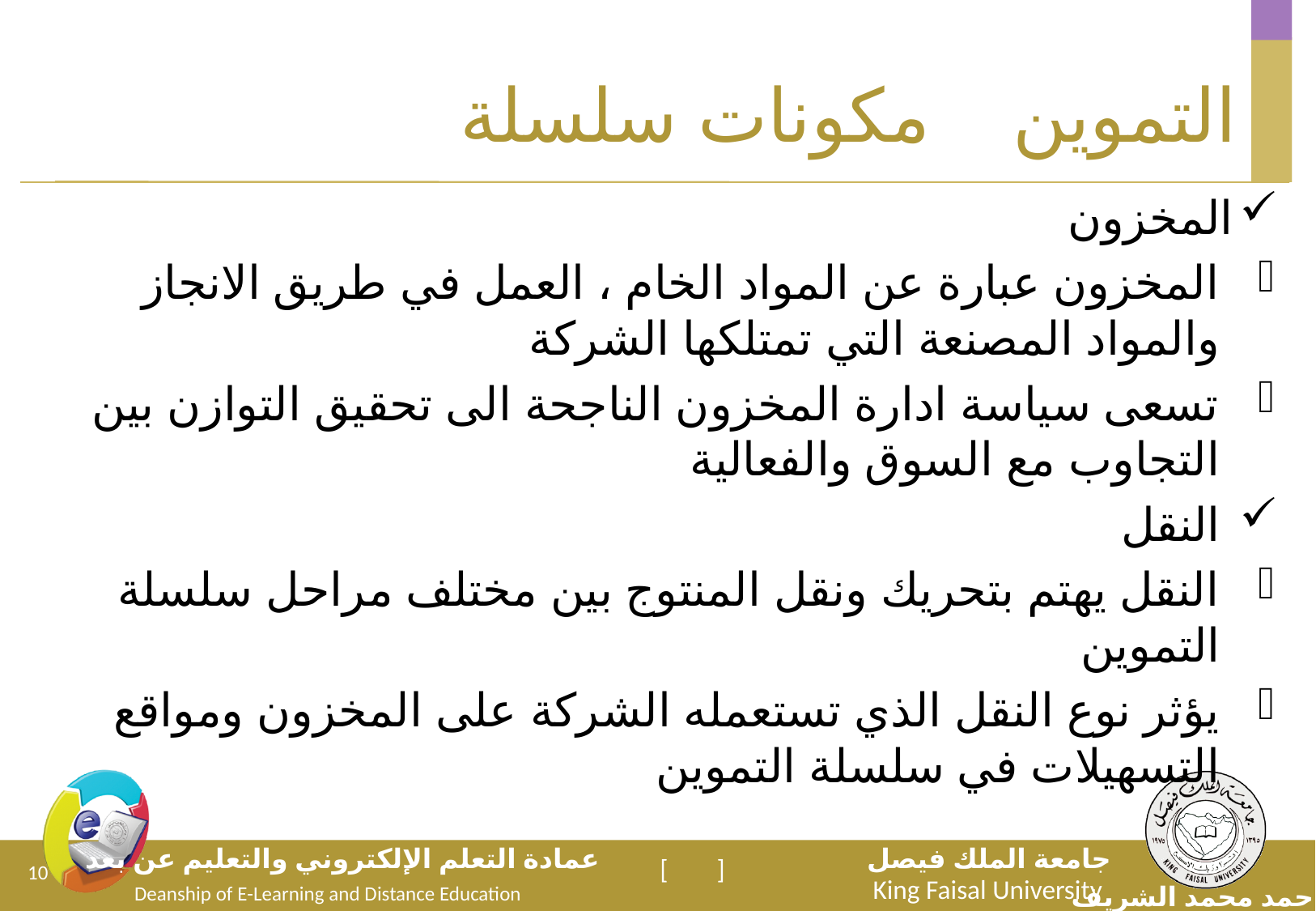

# التموين    مكونات سلسلة
المخزون
المخزون عبارة عن المواد الخام ، العمل في طريق الانجاز والمواد المصنعة التي تمتلكها الشركة
تسعى سياسة ادارة المخزون الناجحة الى تحقيق التوازن بين التجاوب مع السوق والفعالية
النقل
النقل يهتم بتحريك ونقل المنتوج بين مختلف مراحل سلسلة التموين
يؤثر نوع النقل الذي تستعمله الشركة على المخزون ومواقع التسهيلات في سلسلة التموين
10